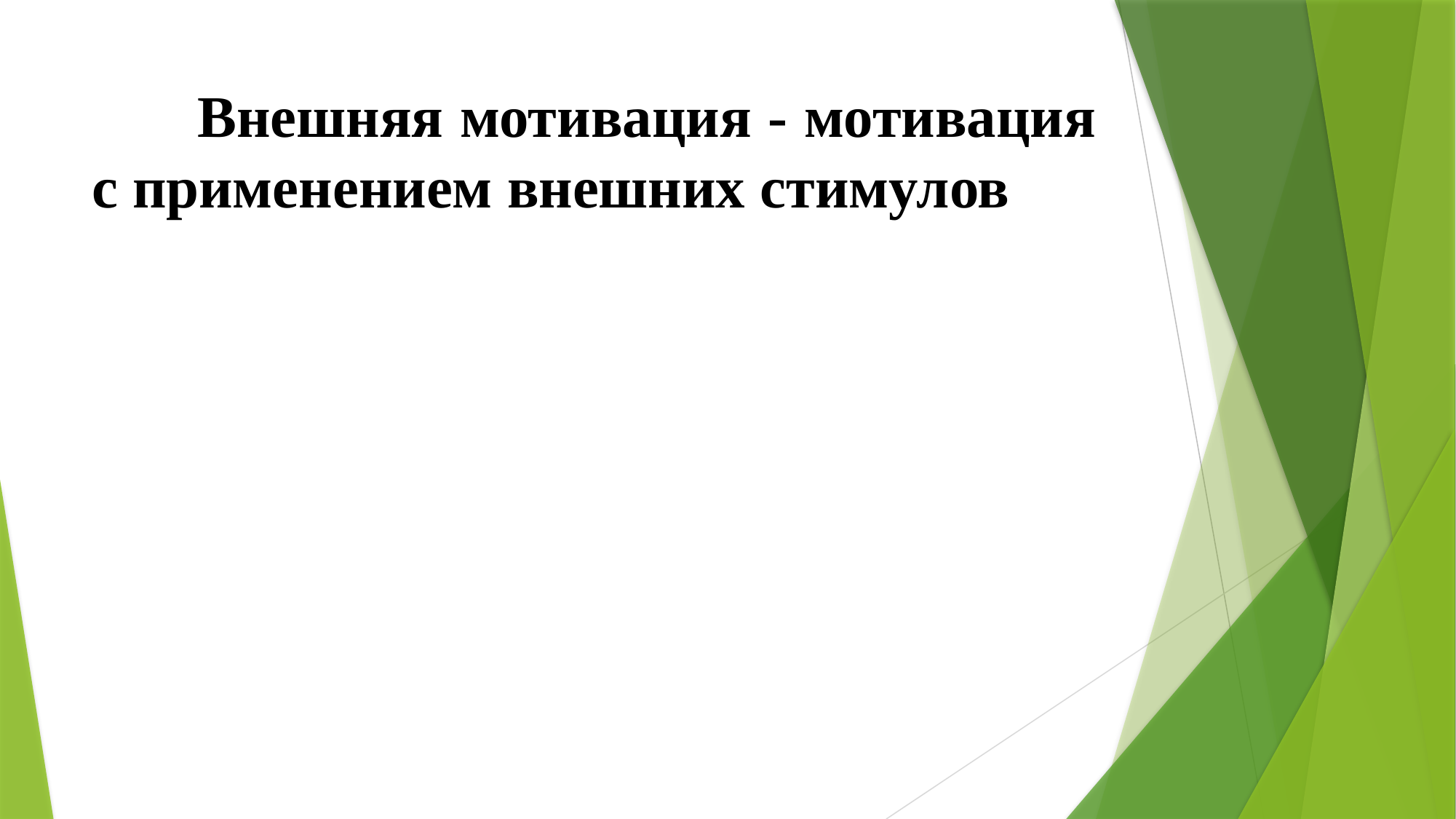

# Внешняя мотивация - мотивация с применением внешних стимулов